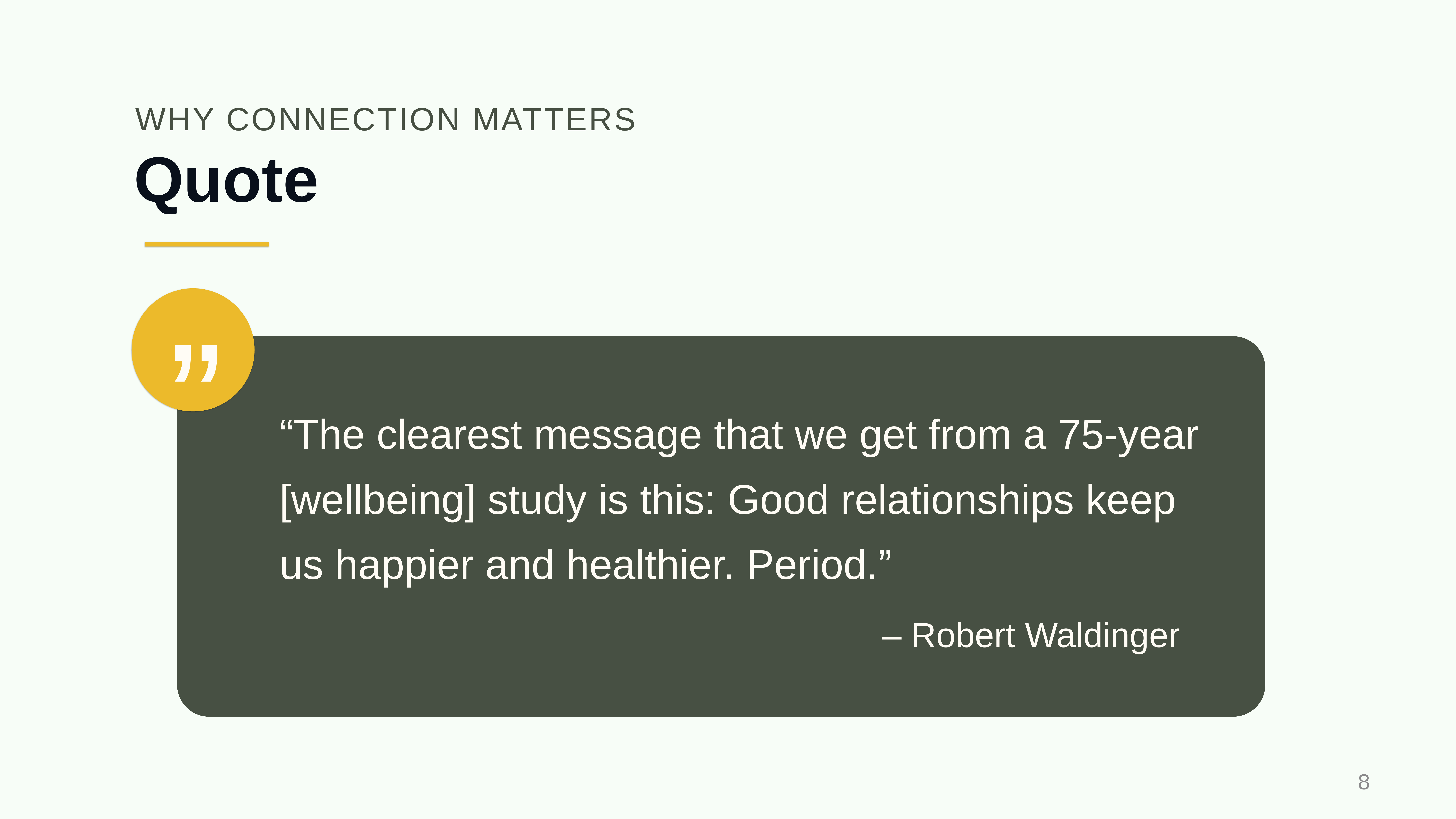

WHY CONNECTION MATTERS
# Quote

”

“The clearest message that we get from a 75-year [wellbeing] study is this: Good relationships keep us happier and healthier. Period.”
– Robert Waldinger
8